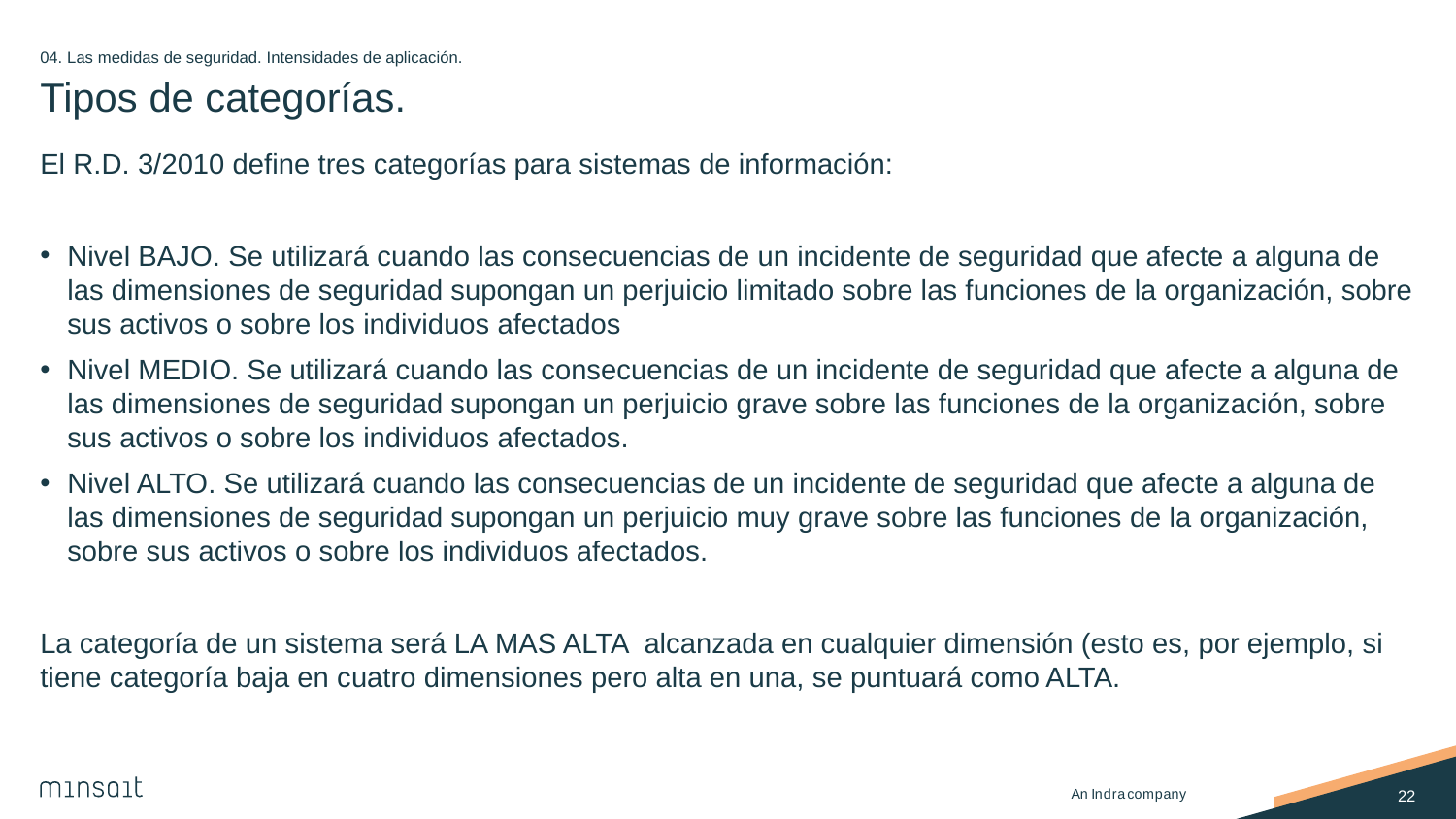

04. Las medidas de seguridad. Intensidades de aplicación.
# Tipos de categorías.
El R.D. 3/2010 define tres categorías para sistemas de información:

Nivel BAJO. Se utilizará cuando las consecuencias de un incidente de seguridad que afecte a alguna de las dimensiones de seguridad supongan un perjuicio limitado sobre las funciones de la organización, sobre sus activos o sobre los individuos afectados
Nivel MEDIO. Se utilizará cuando las consecuencias de un incidente de seguridad que afecte a alguna de las dimensiones de seguridad supongan un perjuicio grave sobre las funciones de la organización, sobre sus activos o sobre los individuos afectados.
Nivel ALTO. Se utilizará cuando las consecuencias de un incidente de seguridad que afecte a alguna de las dimensiones de seguridad supongan un perjuicio muy grave sobre las funciones de la organización, sobre sus activos o sobre los individuos afectados.

La categoría de un sistema será LA MAS ALTA  alcanzada en cualquier dimensión (esto es, por ejemplo, si tiene categoría baja en cuatro dimensiones pero alta en una, se puntuará como ALTA.